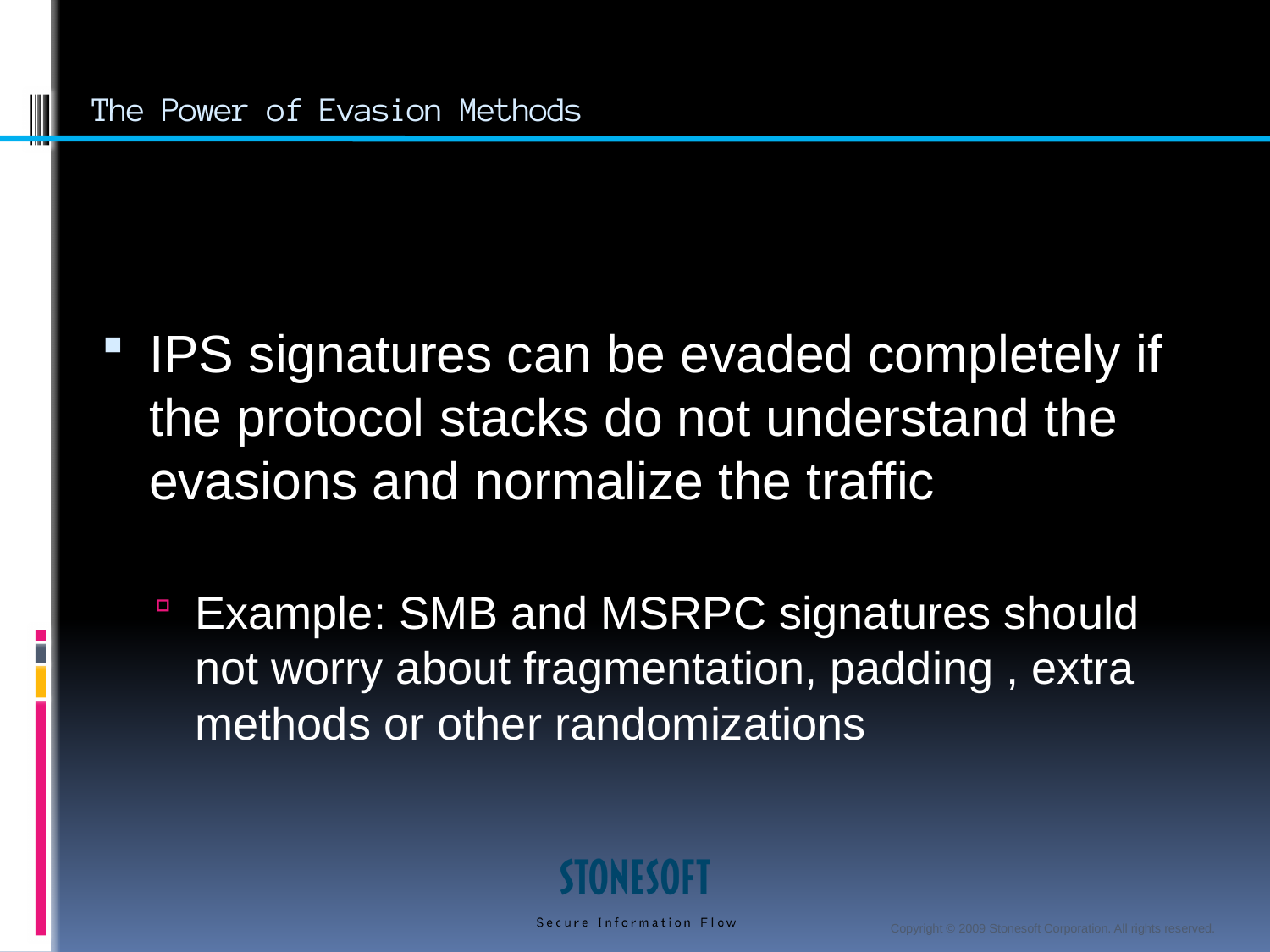

# The Power of Evasion Methods

IPS signatures can be evaded completely if the protocol stacks do not understand the evasions and normalize the traffic

Example: SMB and MSRPC signatures should not worry about fragmentation, padding , extra methods or other randomizations